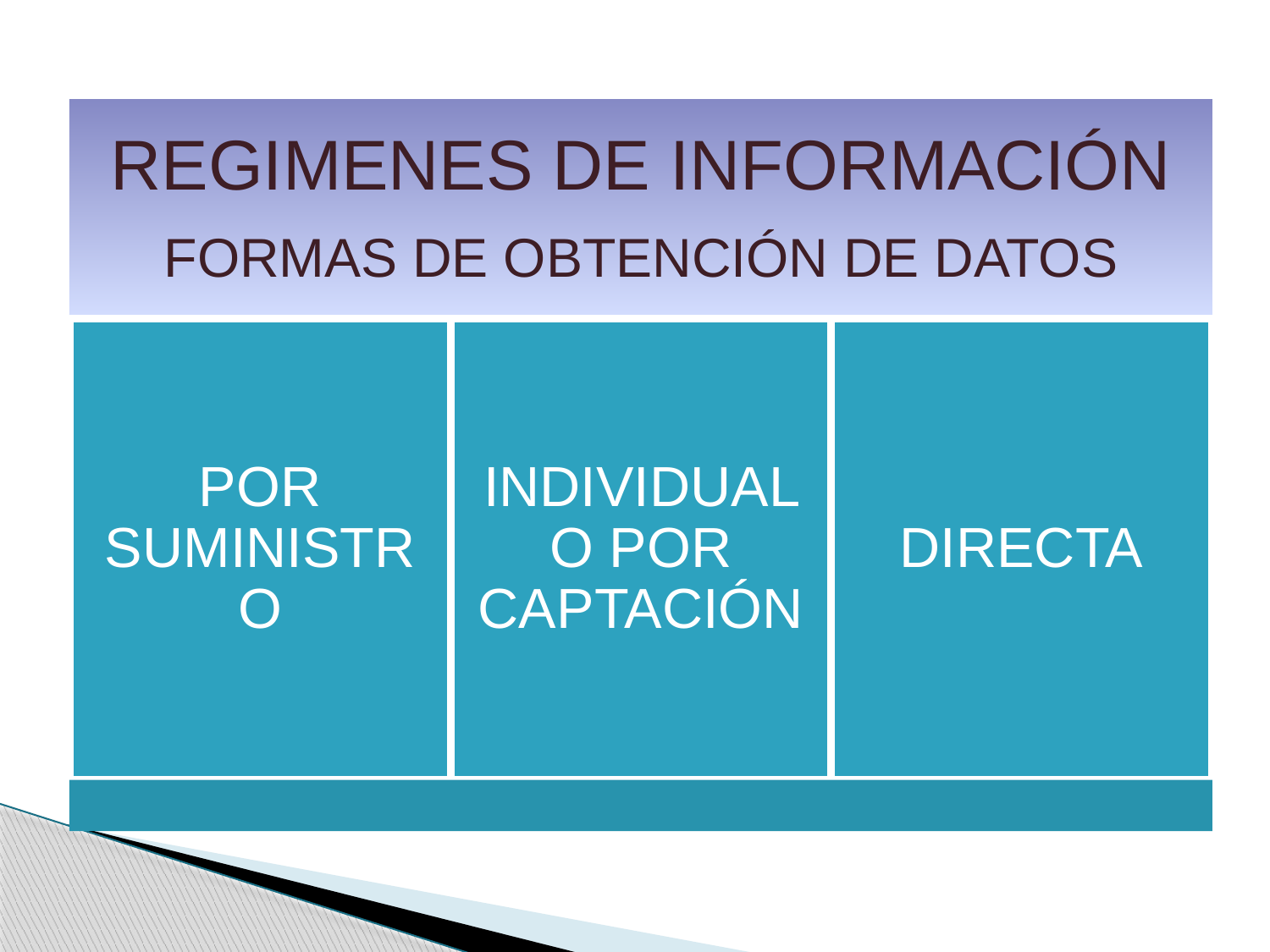

REGIMENES DE INFORMACIÓN
FORMAS DE OBTENCIÓN DE DATOS
POR SUMINISTRO
INDIVIDUAL O POR CAPTACIÓN
DIRECTA